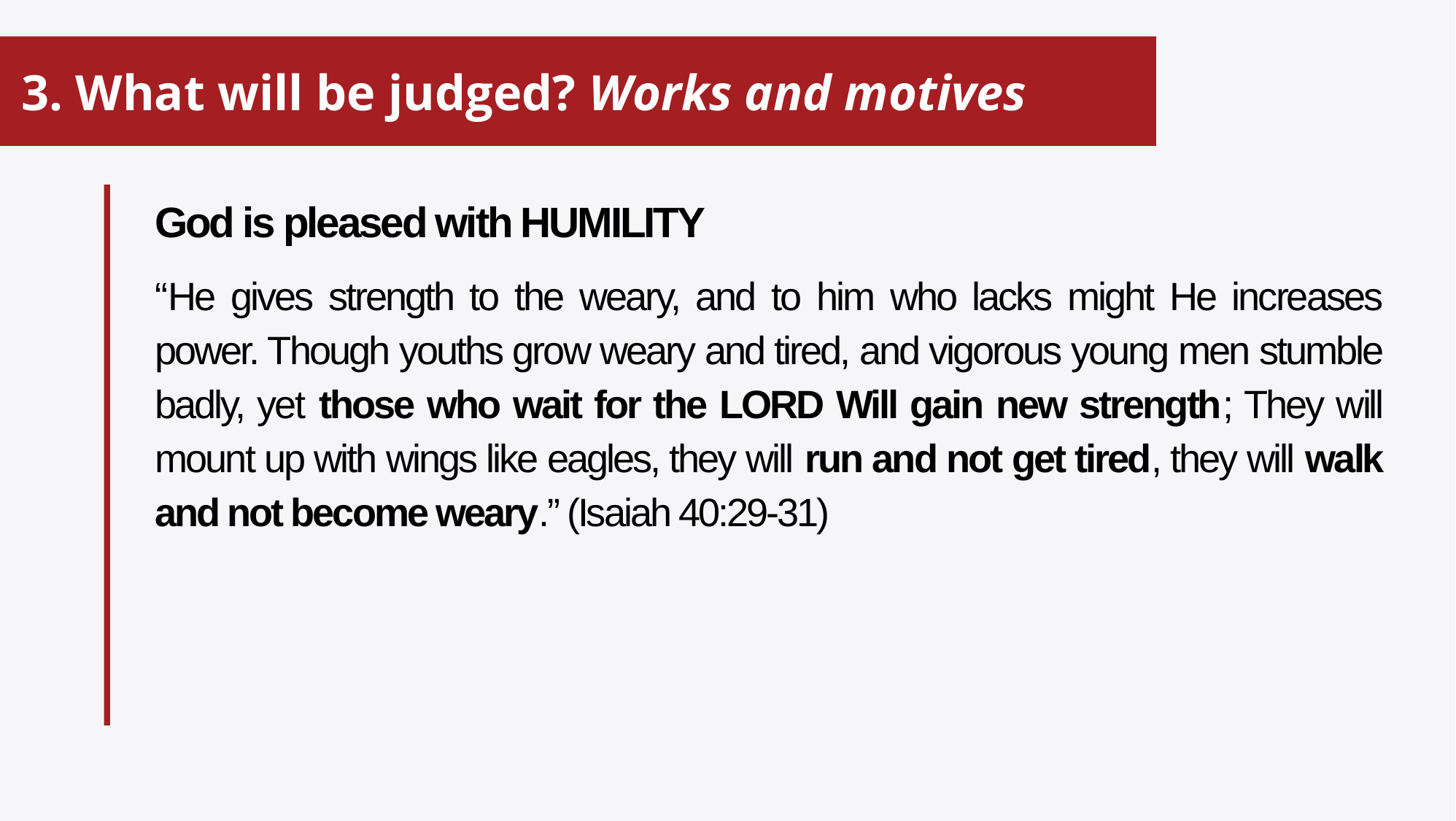

# 3. What will be judged? Works and motives
God is pleased with HUMILITY
“He gives strength to the weary, and to him who lacks might He increases power. Though youths grow weary and tired, and vigorous young men stumble badly, yet those who wait for the LORD Will gain new strength; They will mount up with wings like eagles, they will run and not get tired, they will walk and not become weary.” (Isaiah 40:29-31)